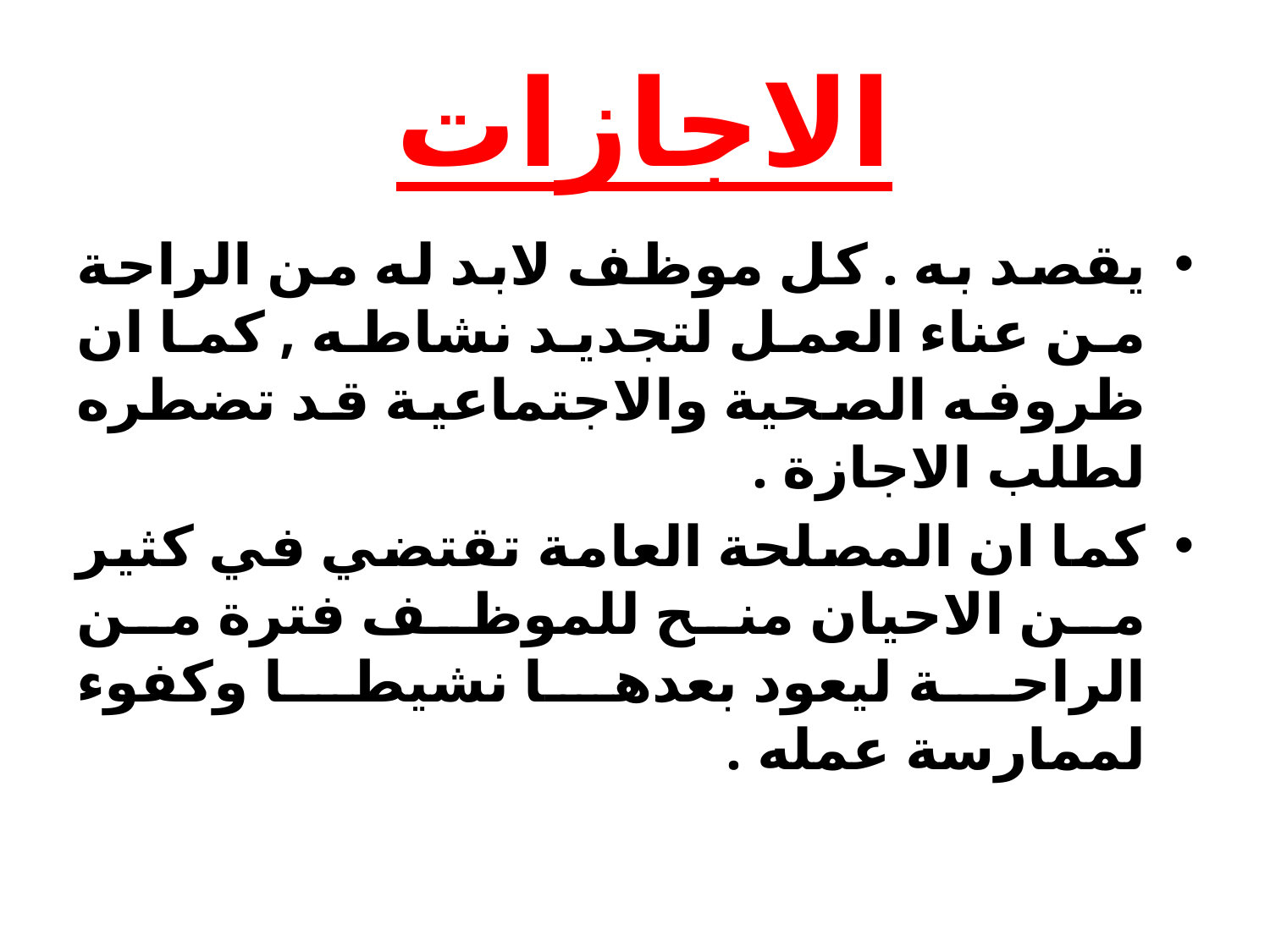

# الاجازات
يقصد به . كل موظف لابد له من الراحة من عناء العمل لتجديد نشاطه , كما ان ظروفه الصحية والاجتماعية قد تضطره لطلب الاجازة .
كما ان المصلحة العامة تقتضي في كثير من الاحيان منح للموظف فترة من الراحة ليعود بعدها نشيطا وكفوء لممارسة عمله .